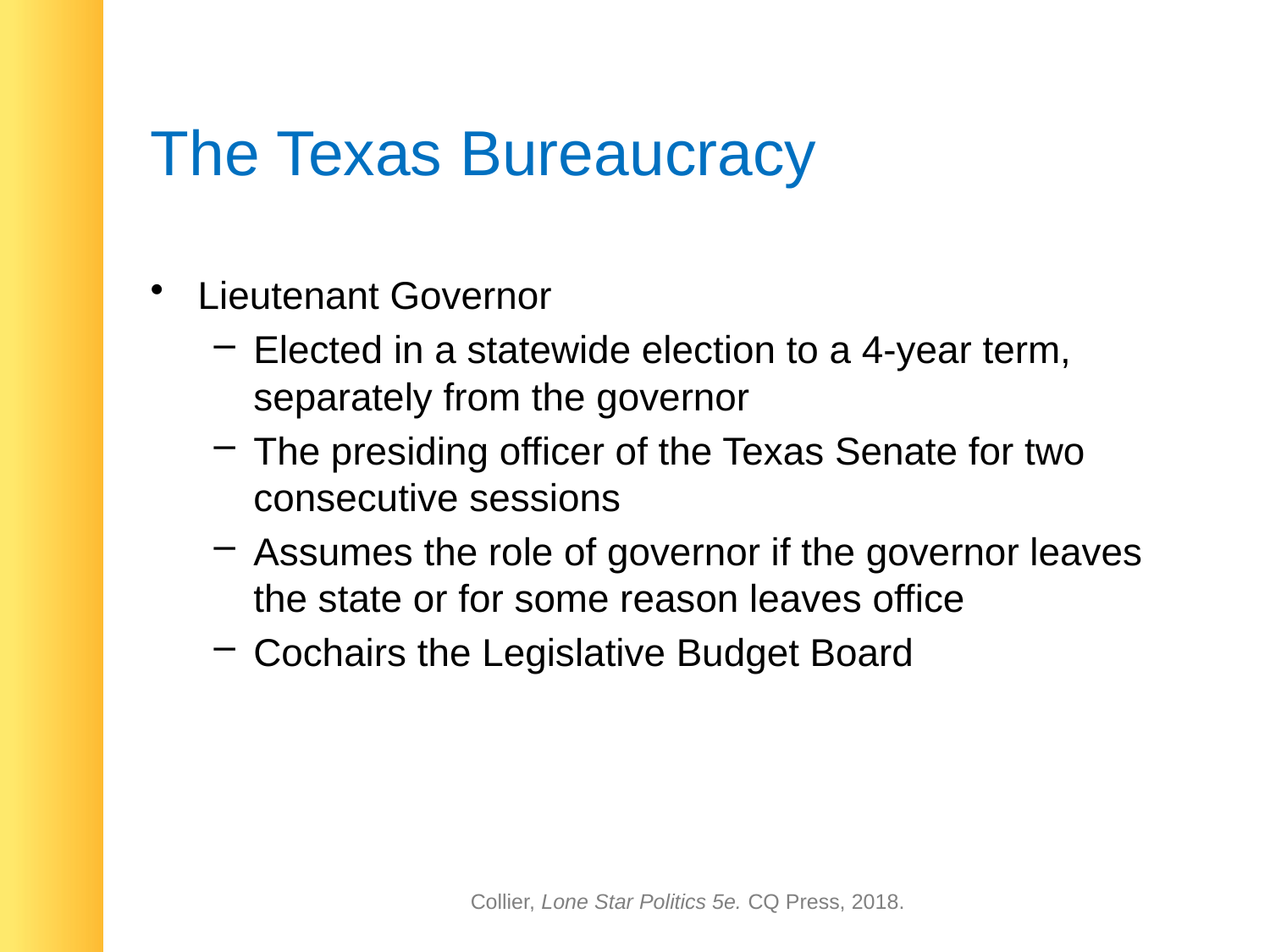

# The Texas Bureaucracy
Lieutenant Governor
Elected in a statewide election to a 4-year term, separately from the governor
The presiding officer of the Texas Senate for two consecutive sessions
Assumes the role of governor if the governor leaves the state or for some reason leaves office
Cochairs the Legislative Budget Board
Collier, Lone Star Politics 5e. CQ Press, 2018.